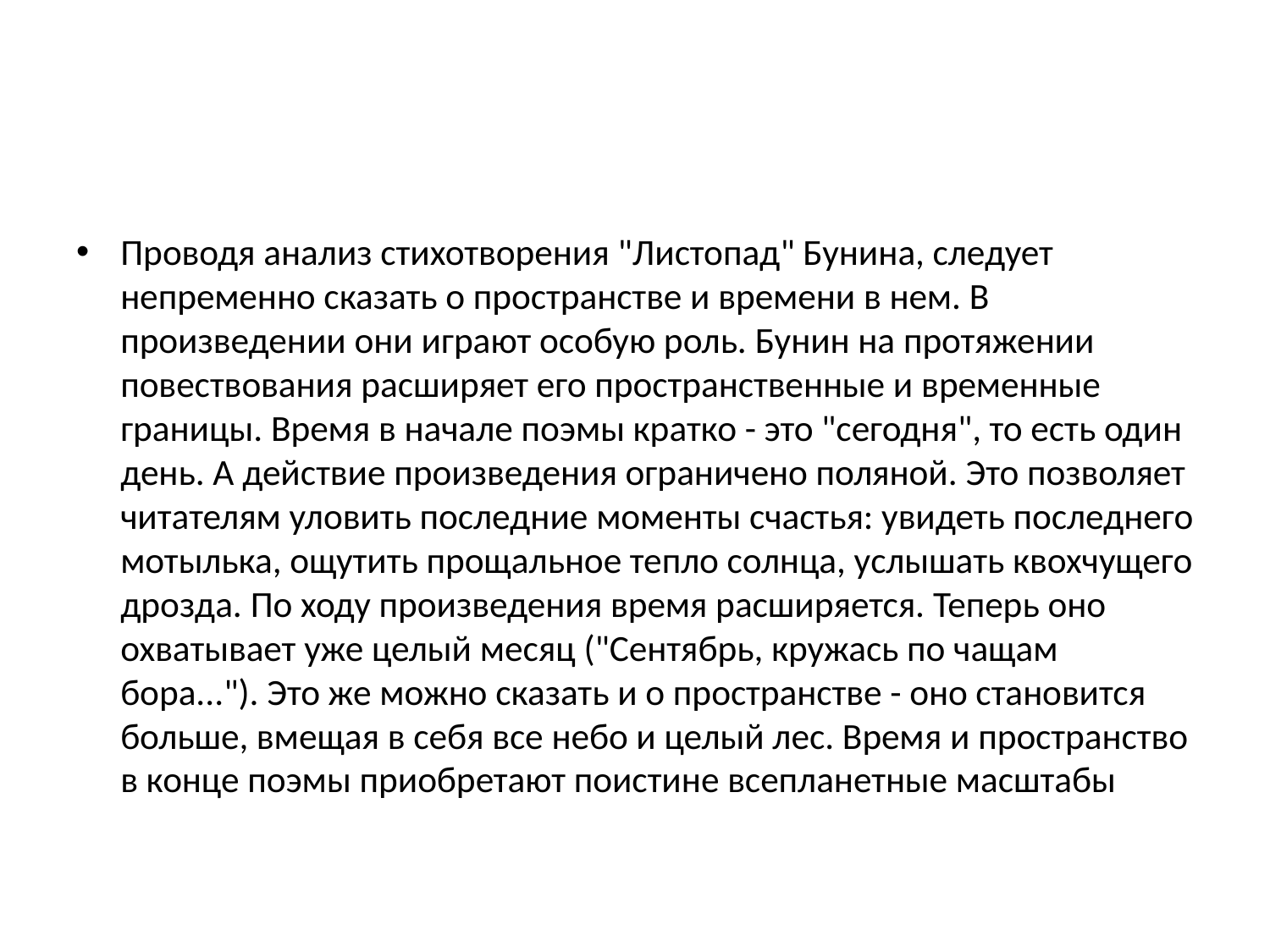

#
Проводя анализ стихотворения "Листопад" Бунина, следует непременно сказать о пространстве и времени в нем. В произведении они играют особую роль. Бунин на протяжении повествования расширяет его пространственные и временные границы. Время в начале поэмы кратко - это "сегодня", то есть один день. А действие произведения ограничено поляной. Это позволяет читателям уловить последние моменты счастья: увидеть последнего мотылька, ощутить прощальное тепло солнца, услышать квохчущего дрозда. По ходу произведения время расширяется. Теперь оно охватывает уже целый месяц ("Сентябрь, кружась по чащам бора..."). Это же можно сказать и о пространстве - оно становится больше, вмещая в себя все небо и целый лес. Время и пространство в конце поэмы приобретают поистине всепланетные масштабы